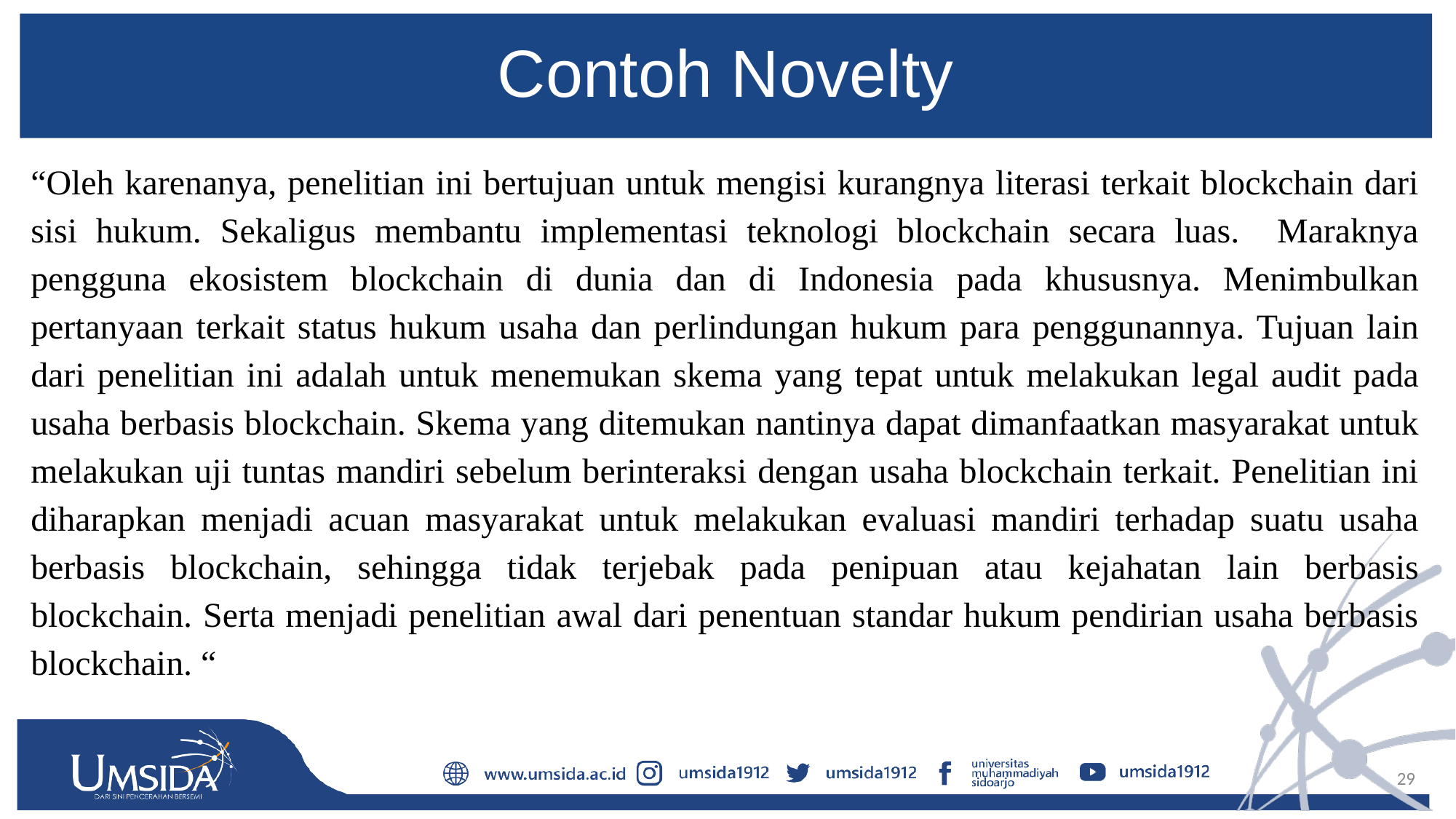

# Contoh Novelty
“Oleh karenanya, penelitian ini bertujuan untuk mengisi kurangnya literasi terkait blockchain dari sisi hukum. Sekaligus membantu implementasi teknologi blockchain secara luas.  Maraknya pengguna ekosistem blockchain di dunia dan di Indonesia pada khususnya. Menimbulkan pertanyaan terkait status hukum usaha dan perlindungan hukum para penggunannya. Tujuan lain dari penelitian ini adalah untuk menemukan skema yang tepat untuk melakukan legal audit pada usaha berbasis blockchain. Skema yang ditemukan nantinya dapat dimanfaatkan masyarakat untuk melakukan uji tuntas mandiri sebelum berinteraksi dengan usaha blockchain terkait. Penelitian ini diharapkan menjadi acuan masyarakat untuk melakukan evaluasi mandiri terhadap suatu usaha berbasis blockchain, sehingga tidak terjebak pada penipuan atau kejahatan lain berbasis blockchain. Serta menjadi penelitian awal dari penentuan standar hukum pendirian usaha berbasis blockchain. “